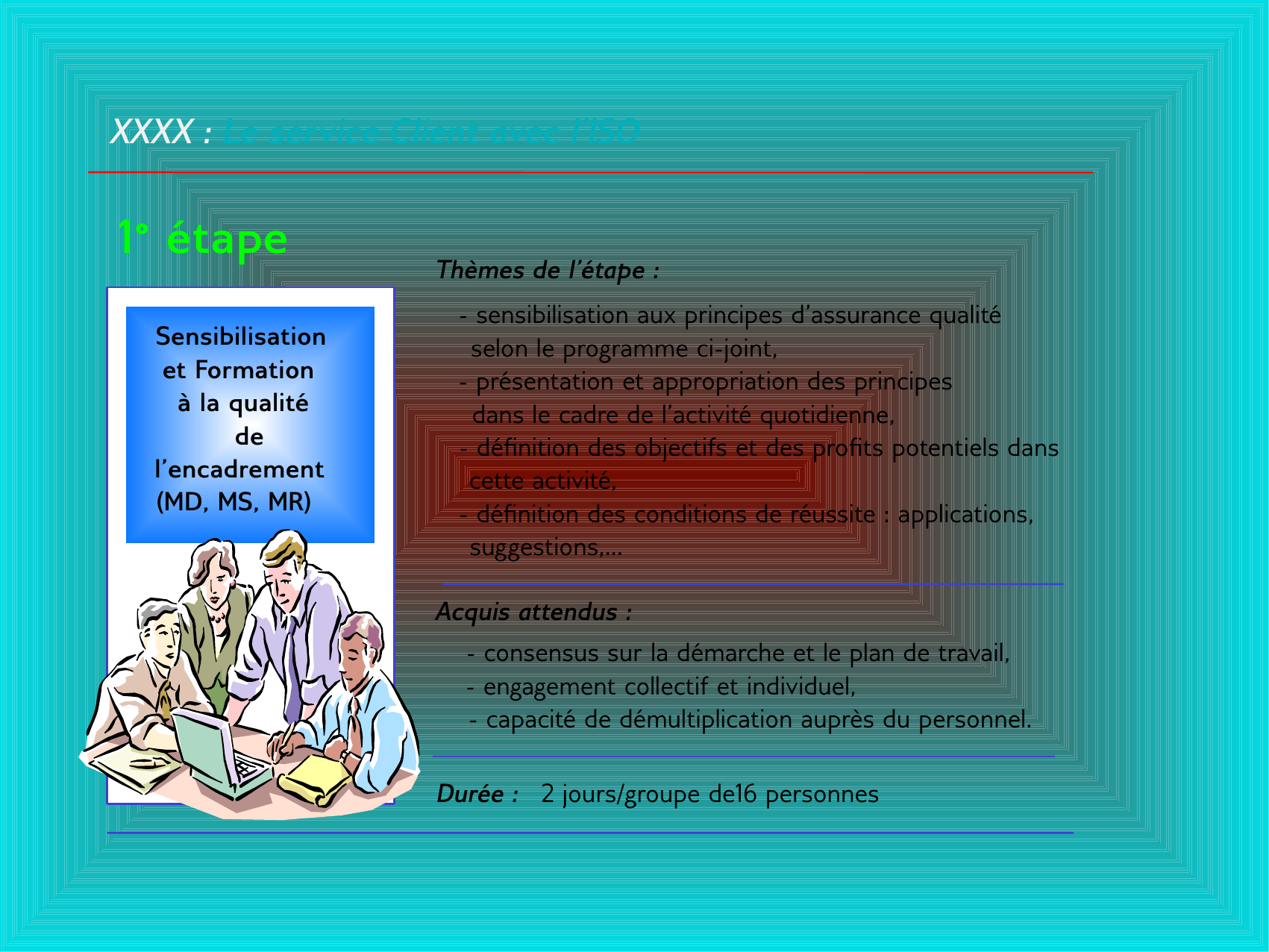

XXXX : Le service Client avec l’ISO

1° étape

Thèmes de l’étape :

- sensibilisation aux principes d’assurance qualité

Sensibilisation
  selon le programme ci-joint,
et Formation
- présentation et appropriation des principes
à la qualité
  dans le cadre de l’activité quotidienne,
de
- définition des objectifs et des profits potentiels dans
l’encadrement
  cette activité,
(MD, MS, MR)
- définition des conditions de réussite : applications,

  suggestions,...

Acquis attendus :

- consensus sur la démarche et le plan de travail,

- engagement collectif et individuel,

- capacité de démultiplication auprès du personnel.

 Durée :   2 jours/groupe de16 personnes